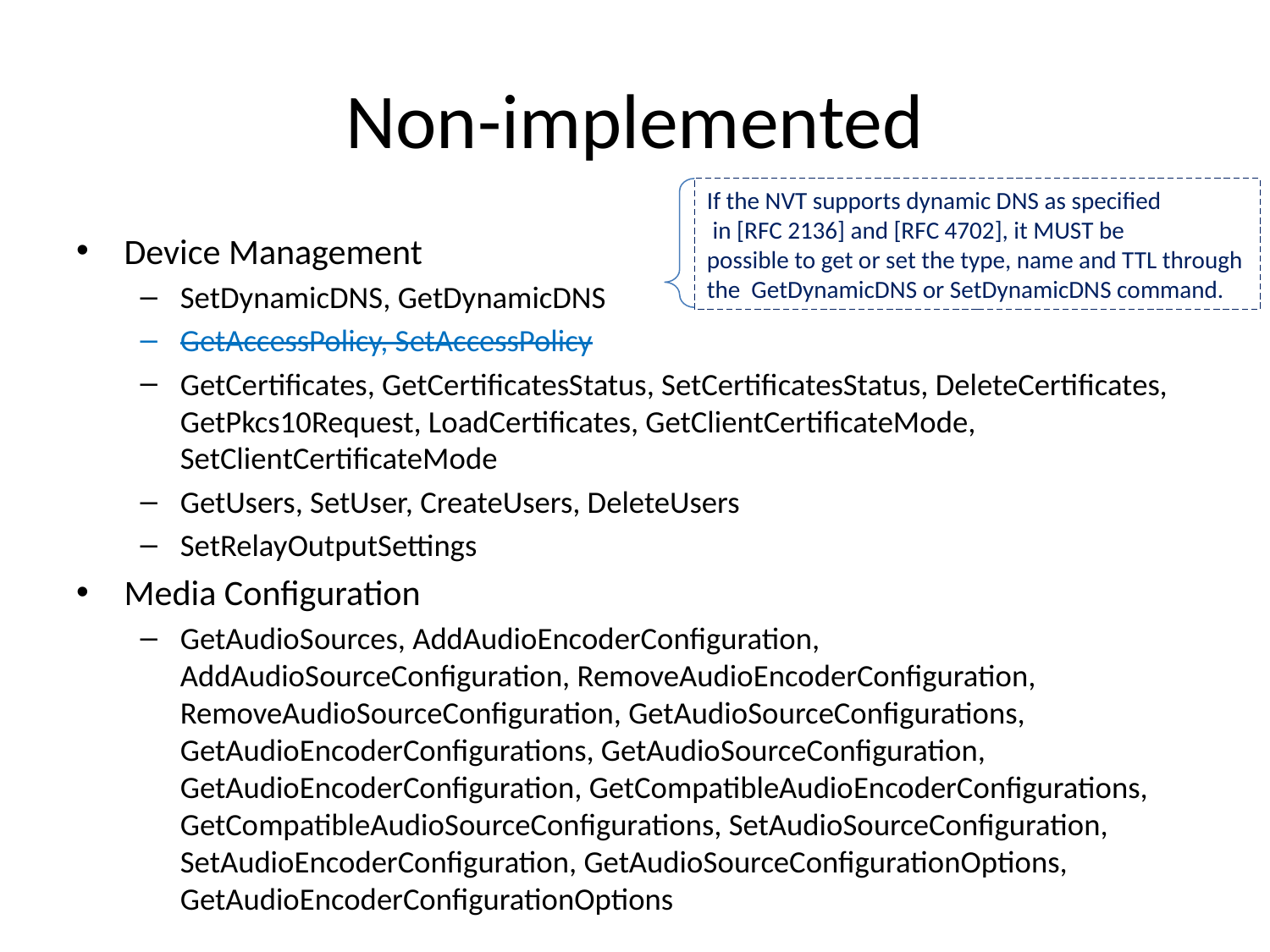

# Non-implemented

If the NVT supports dynamic DNS as specified
 in [RFC 2136] and [RFC 4702], it MUST be
possible to get or set the type, name and TTL through the  GetDynamicDNS or SetDynamicDNS command.
Device Management
SetDynamicDNS, GetDynamicDNS
GetAccessPolicy, SetAccessPolicy
GetCertificates, GetCertificatesStatus, SetCertificatesStatus, DeleteCertificates, GetPkcs10Request, LoadCertificates, GetClientCertificateMode, SetClientCertificateMode
GetUsers, SetUser, CreateUsers, DeleteUsers
SetRelayOutputSettings
Media Configuration
GetAudioSources, AddAudioEncoderConfiguration, AddAudioSourceConfiguration, RemoveAudioEncoderConfiguration, RemoveAudioSourceConfiguration, GetAudioSourceConfigurations, GetAudioEncoderConfigurations, GetAudioSourceConfiguration, GetAudioEncoderConfiguration, GetCompatibleAudioEncoderConfigurations, GetCompatibleAudioSourceConfigurations, SetAudioSourceConfiguration, SetAudioEncoderConfiguration, GetAudioSourceConfigurationOptions, GetAudioEncoderConfigurationOptions